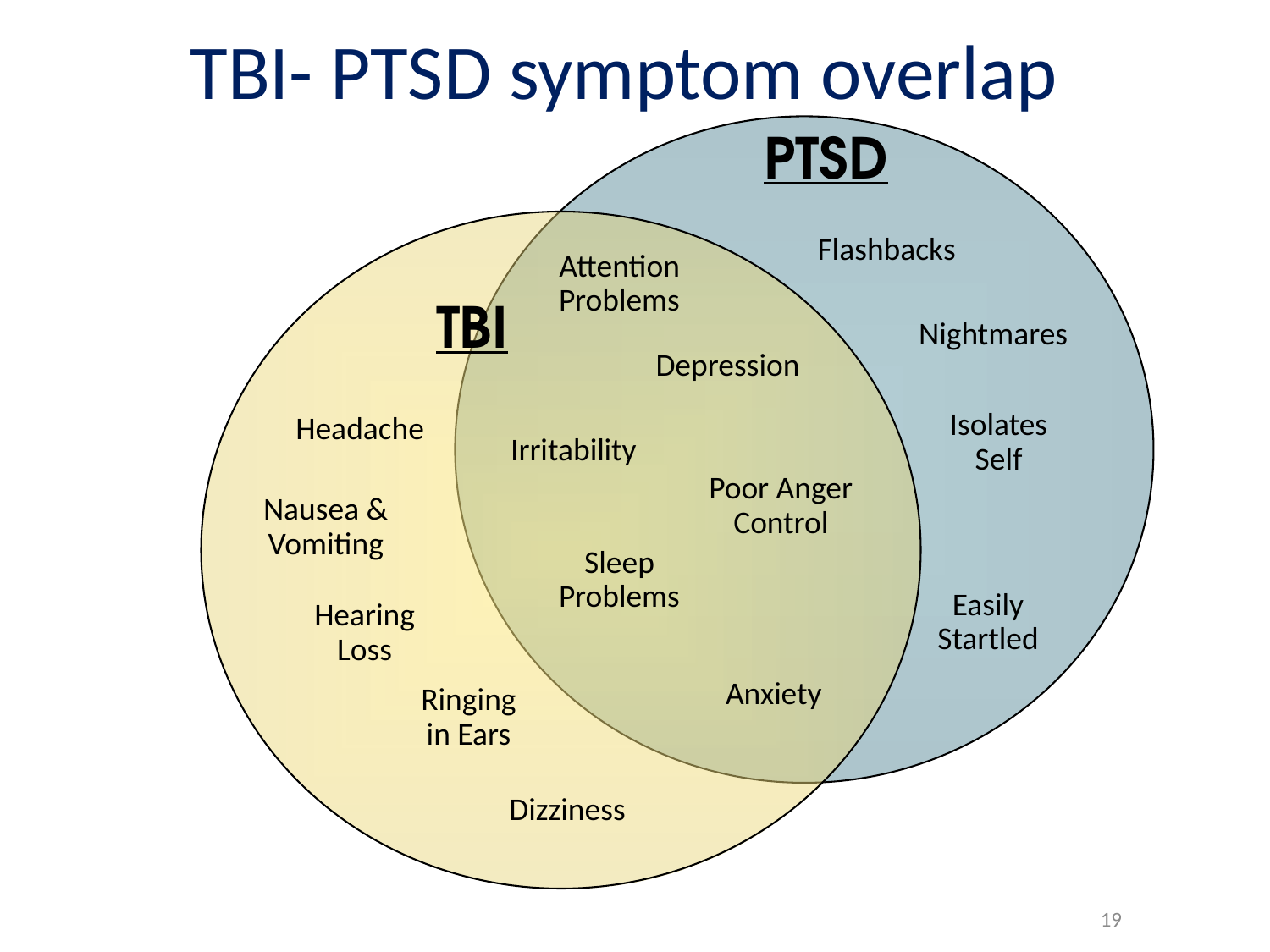

# TBI- PTSD symptom overlap

PTSD

Flashbacks
Attention
Problems
TBI
Nightmares
Depression
Headache
Isolates
Self
Irritability
Poor Anger
Control
Nausea &
Vomiting
Sleep
Problems
Easily
Startled
Hearing
Loss
Anxiety
Ringing
in Ears
Dizziness
19